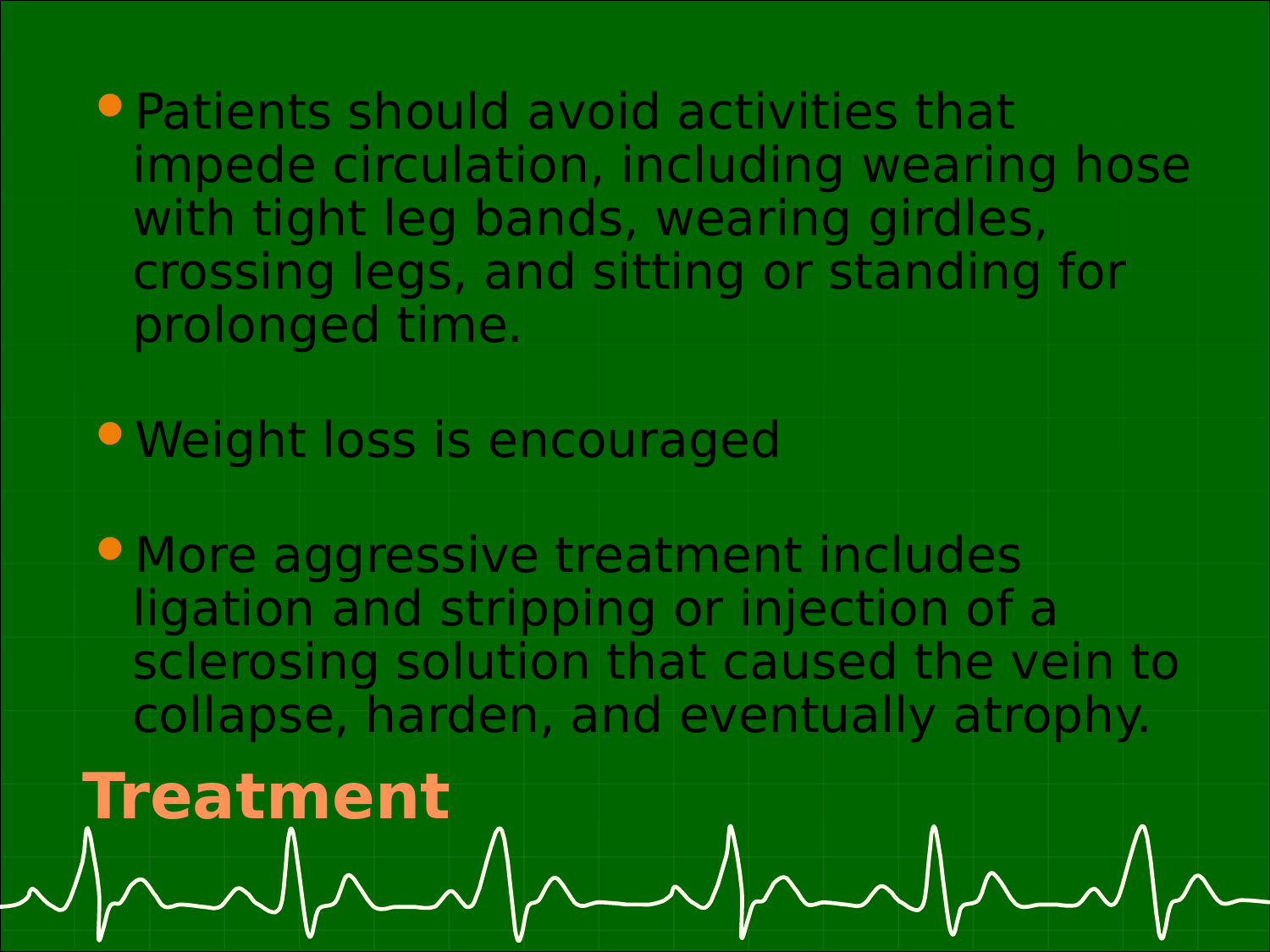

Patients should avoid activities that impede circulation, including wearing hose with tight leg bands, wearing girdles, crossing legs, and sitting or standing for prolonged time.

Weight loss is encouraged

More aggressive treatment includes ligation and stripping or injection of a sclerosing solution that caused the vein to collapse, harden, and eventually atrophy.
# Treatment